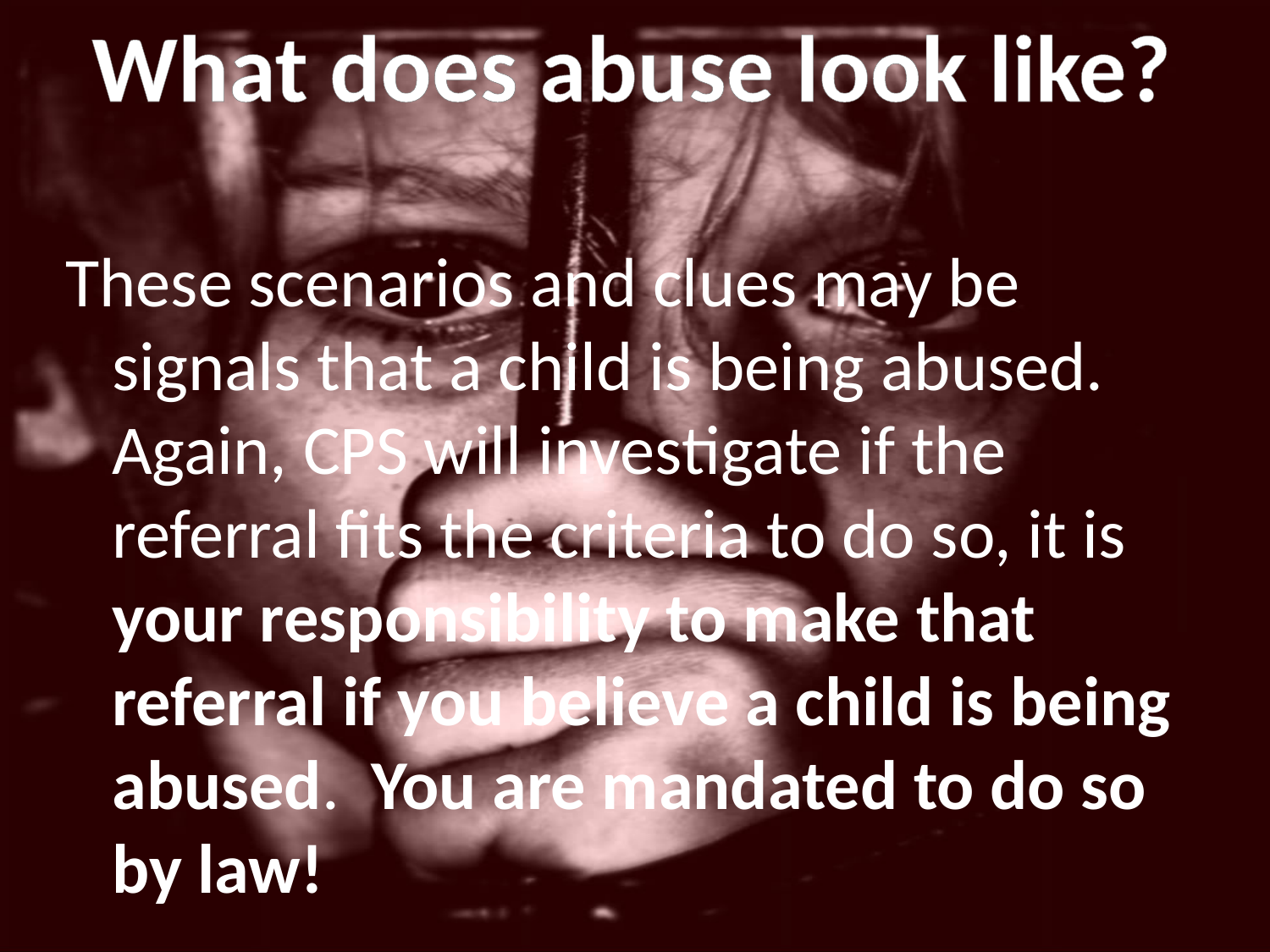

What does abuse look like?

These scenarios and clues may be signals that a child is being abused.  Again, CPS will investigate if the referral fits the criteria to do so, it is your responsibility to make that referral if you believe a child is being abused.  You are mandated to do so by law!